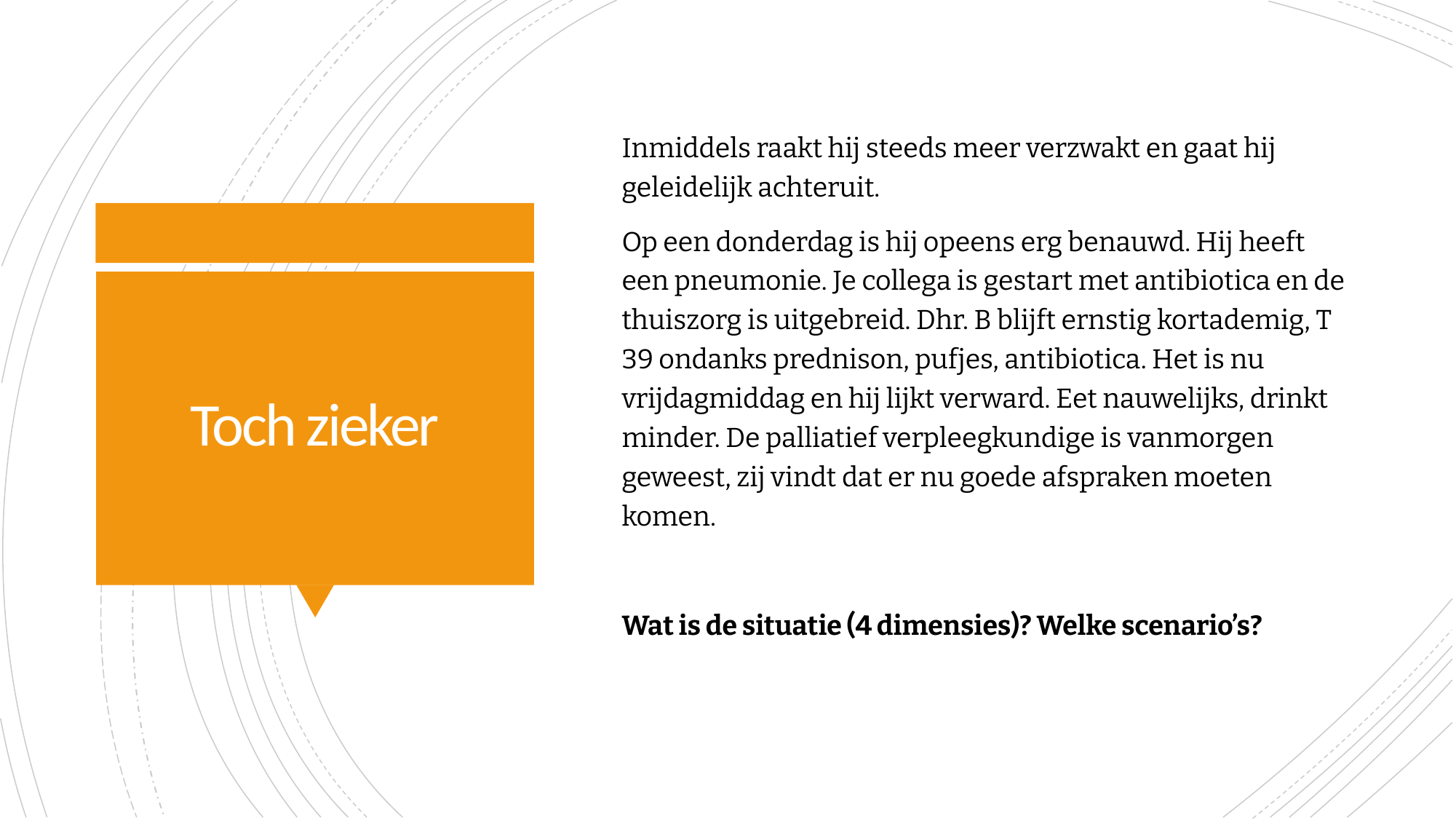

Inmiddels raakt hij steeds meer verzwakt en gaat hij geleidelijk achteruit.
Op een donderdag is hij opeens erg benauwd. Hij heeft een pneumonie. Je collega is gestart met antibiotica en de thuiszorg is uitgebreid. Dhr. B blijft ernstig kortademig, T 39 ondanks prednison, pufjes, antibiotica. Het is nu vrijdagmiddag en hij lijkt verward. Eet nauwelijks, drinkt minder. De palliatief verpleegkundige is vanmorgen geweest, zij vindt dat er nu goede afspraken moeten komen.

Wat is de situatie (4 dimensies)? Welke scenario’s?

# Toch zieker